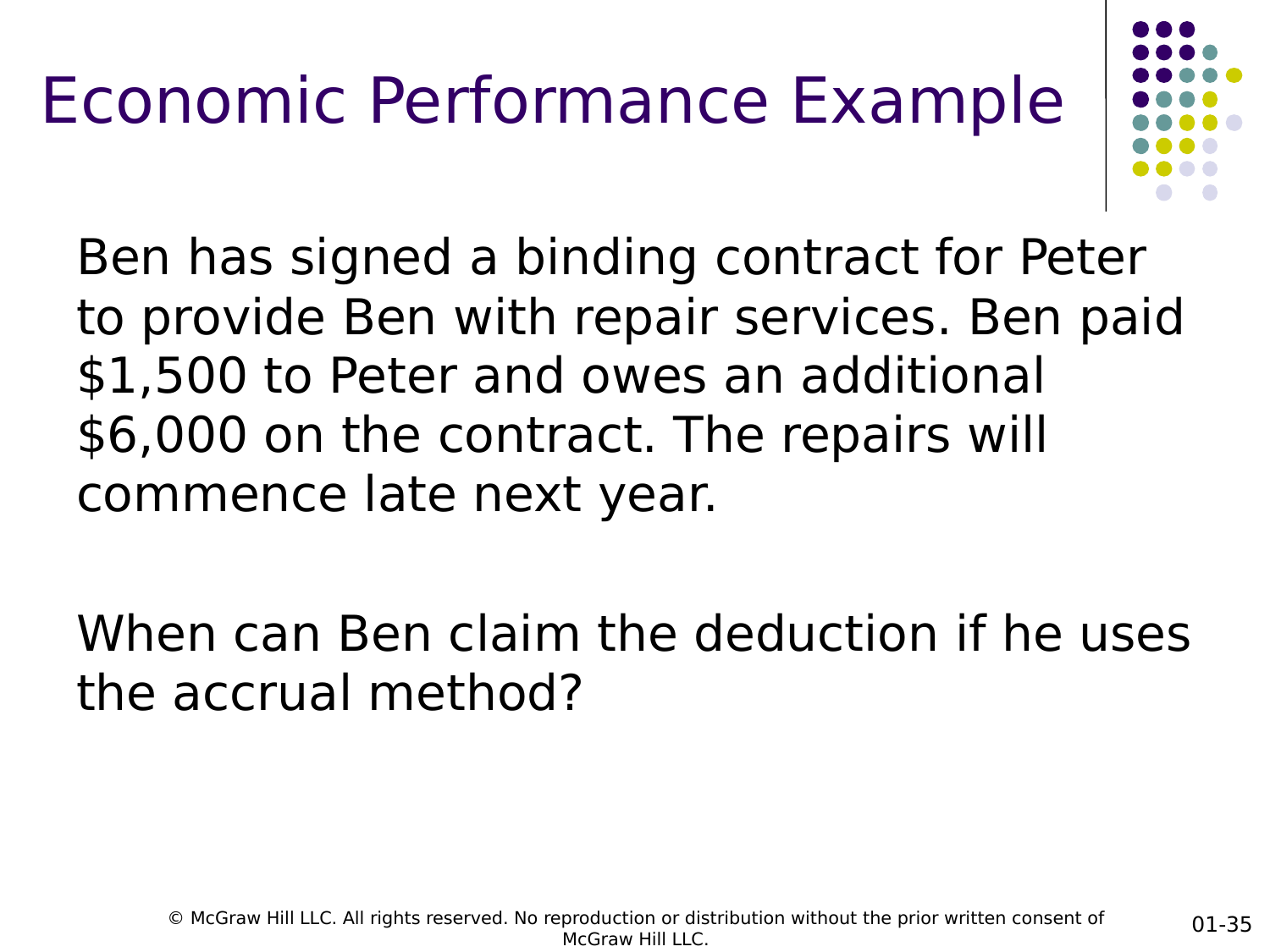

# Economic Performance Example
Ben has signed a binding contract for Peter to provide Ben with repair services. Ben paid $1,500 to Peter and owes an additional $6,000 on the contract. The repairs will commence late next year.

When can Ben claim the deduction if he uses the accrual method?
01-35